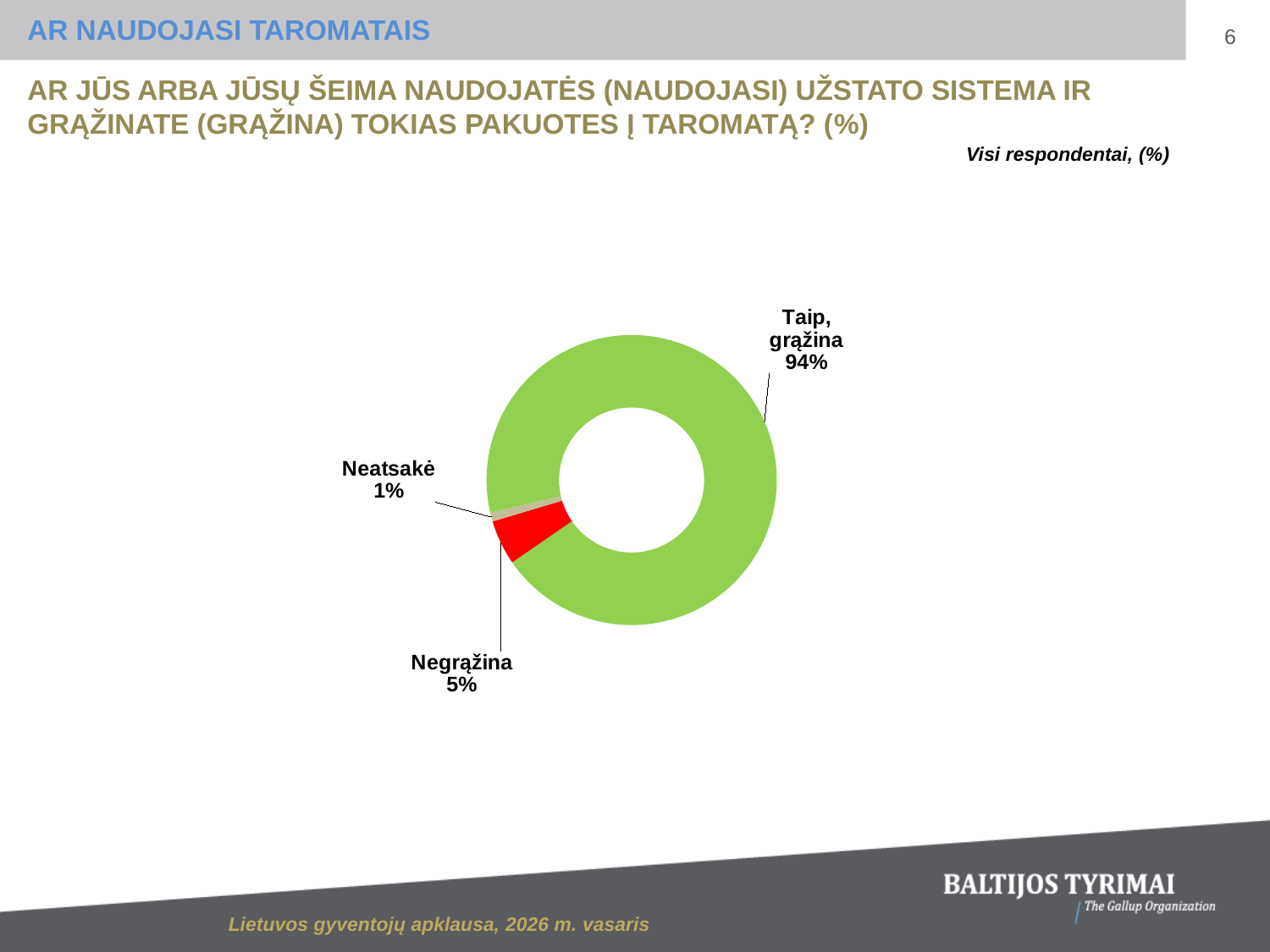

AR NAUDOJASI TAROMATAIS
6
AR JŪS ARBA JŪSŲ ŠEIMA NAUDOJATĖS (NAUDOJASI) UŽSTATO SISTEMA IR GRĄŽINATE (GRĄŽINA) TOKIAS PAKUOTES Į TAROMATĄ? (%)

Visi respondentai, (%)

### Chart

| Category |  |
|---|---|
| Taip, grąžina | 94.0 |
| Negrąžina | 5.0 |
| Neatsakė | 1.0 |
Lietuvos gyventojų apklausa, 2026 m. vasaris